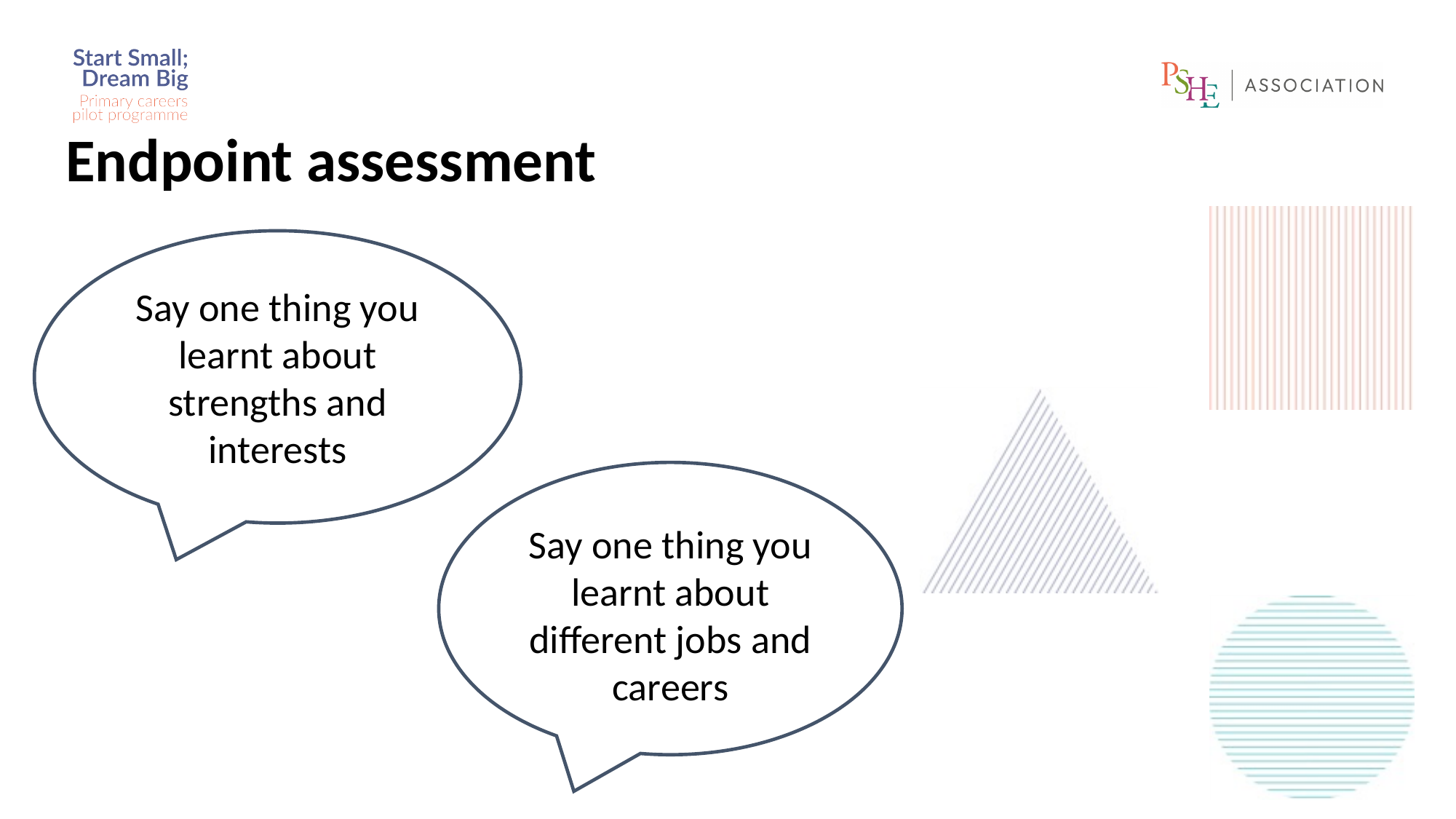

Endpoint assessment
Say one thing you learnt about strengths and interests
Say one thing you learnt about different jobs and careers